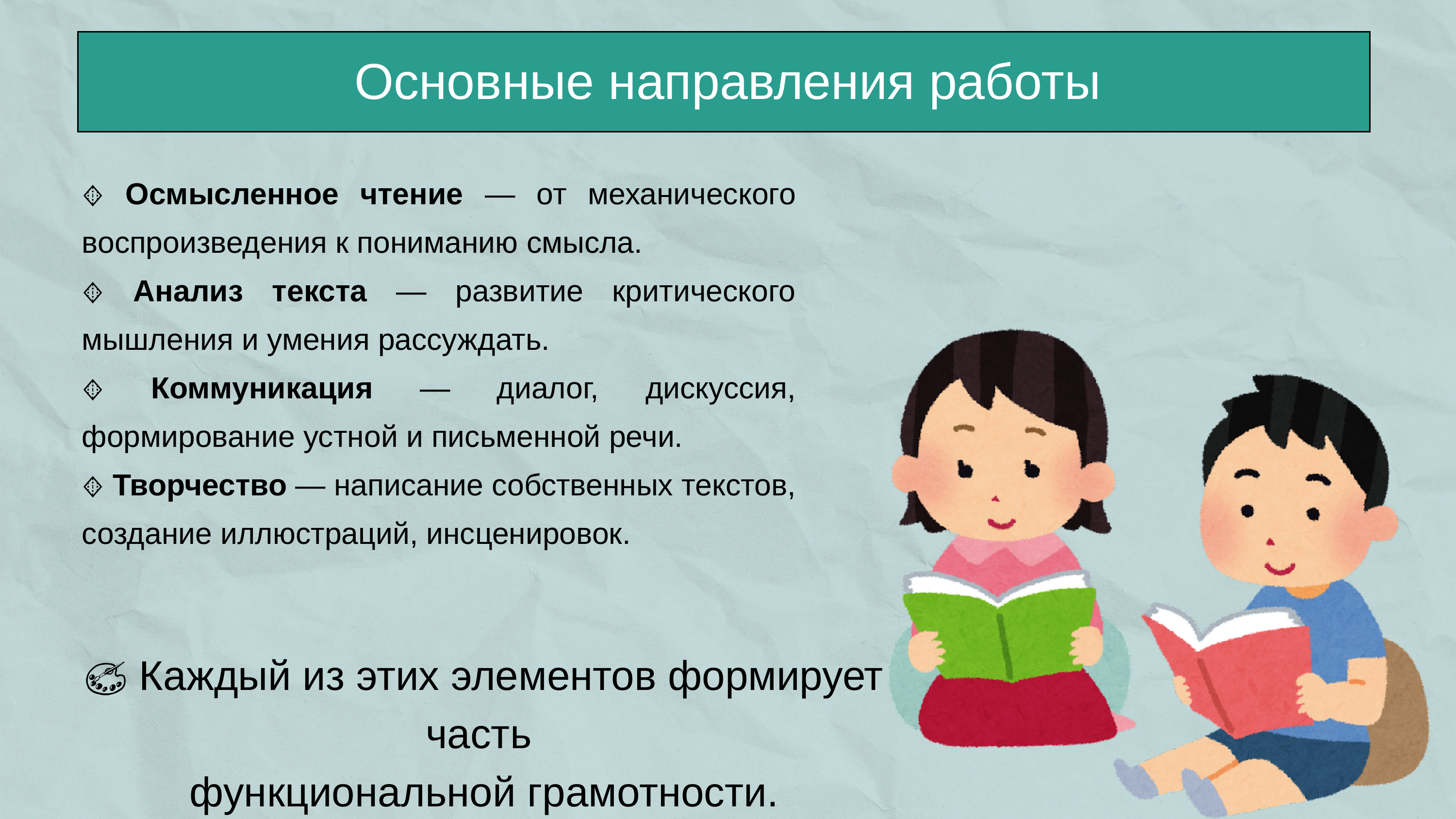

Основные направления работы
🔸 Осмысленное чтение — от механического воспроизведения к пониманию смысла.
🔸 Анализ текста — развитие критического мышления и умения рассуждать.
🔸 Коммуникация — диалог, дискуссия, формирование устной и письменной речи.
🔸 Творчество — написание собственных текстов, создание иллюстраций, инсценировок.

🎨 Каждый из этих элементов формирует часть
функциональной грамотности.